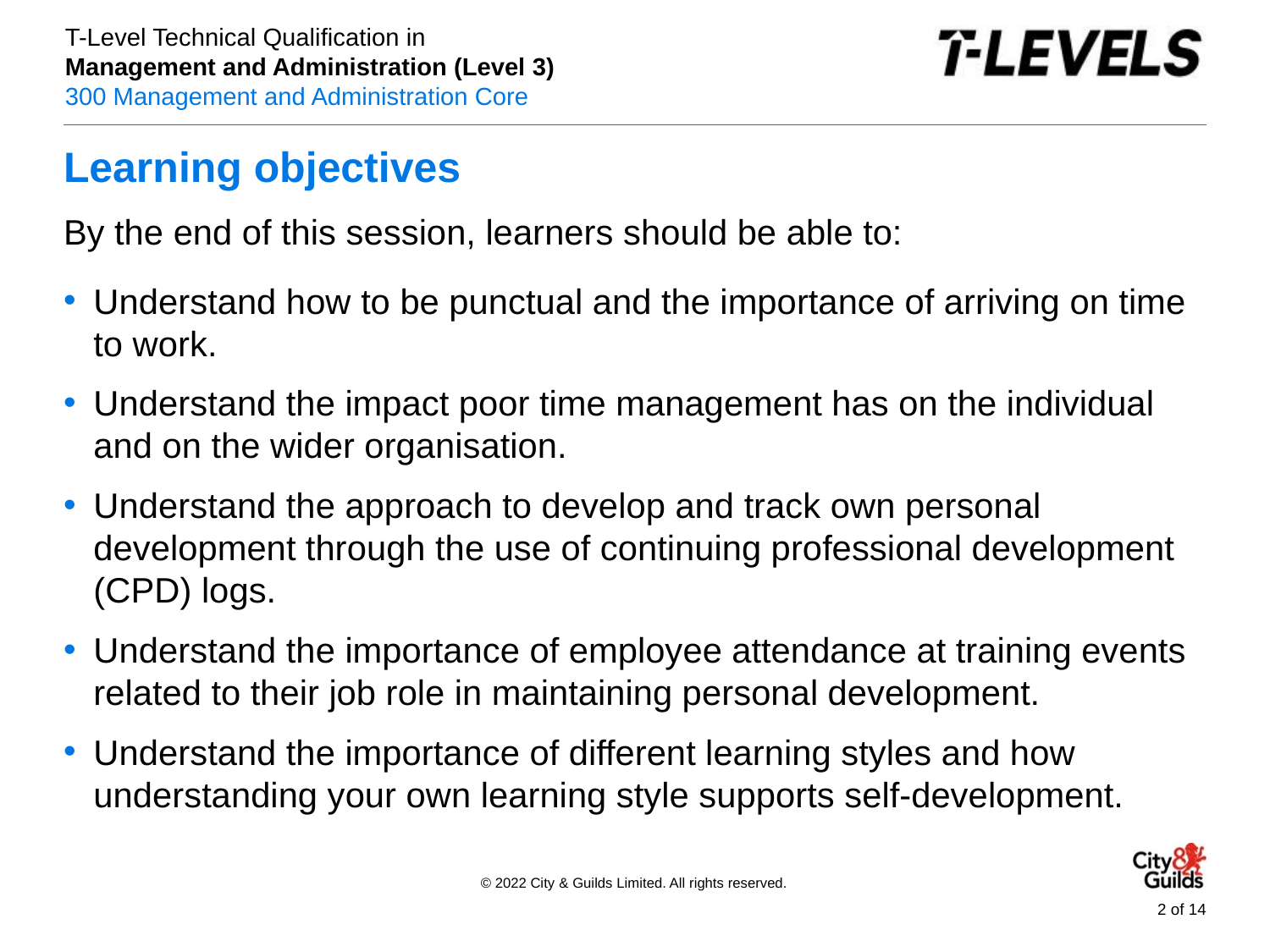

# Learning objectives
By the end of this session, learners should be able to:
Understand how to be punctual and the importance of arriving on time to work.
Understand the impact poor time management has on the individual and on the wider organisation.
Understand the approach to develop and track own personal development through the use of continuing professional development (CPD) logs.
Understand the importance of employee attendance at training events related to their job role in maintaining personal development.
Understand the importance of different learning styles and how understanding your own learning style supports self-development.